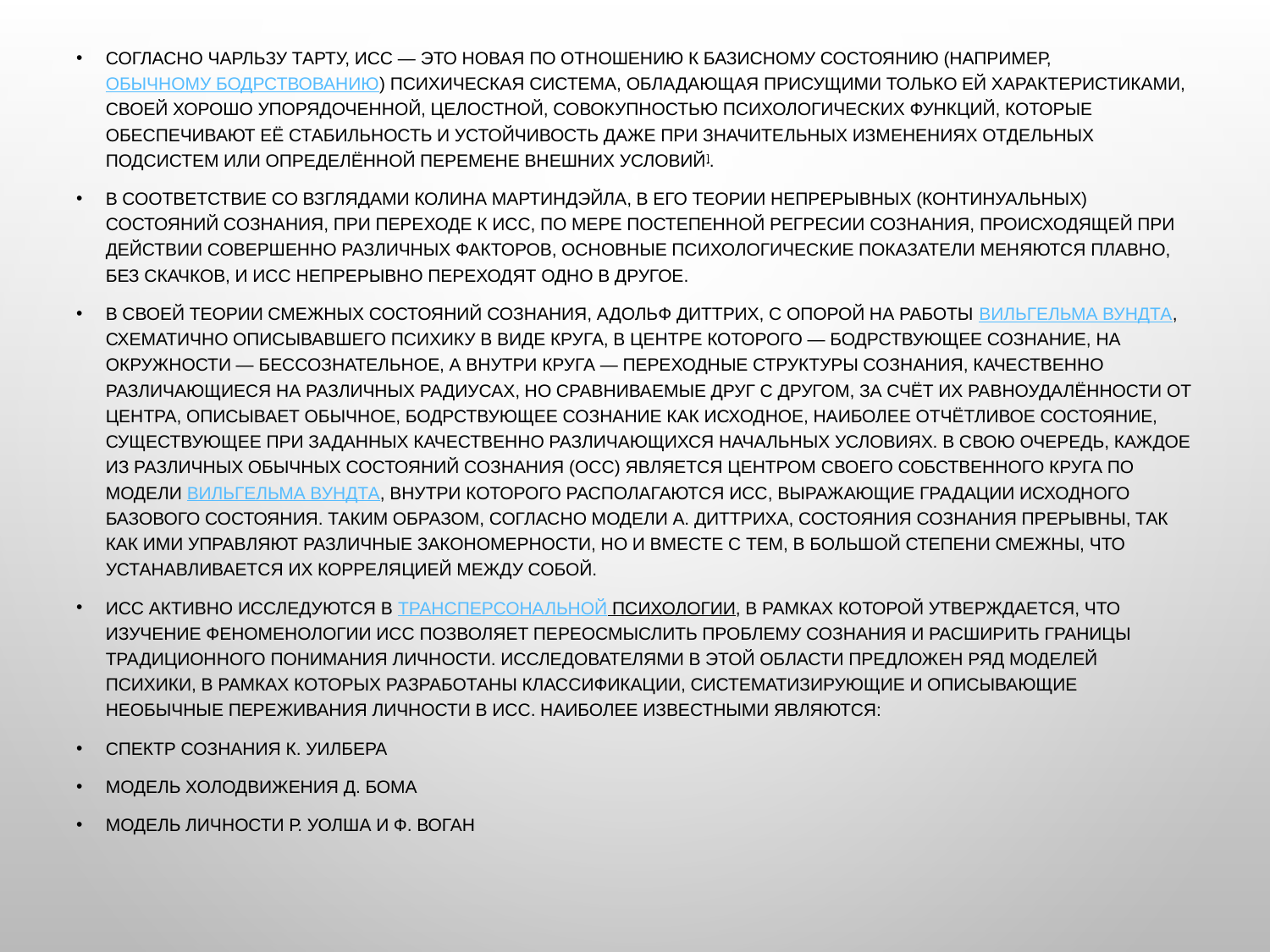

Согласно Чарльзу Тарту, ИСС — это новая по отношению к базисному состоянию (например, обычному бодрствованию) психическая система, обладающая присущими только ей характеристиками, своей хорошо упорядоченной, целостной, совокупностью психологических функций, которые обеспечивают её стабильность и устойчивость даже при значительных изменениях отдельных подсистем или определённой перемене внешних условий].
В соответствие со взглядами Колина Мартиндэйла, в его теории непрерывных (континуальных) состояний сознания, при переходе к ИСС, по мере постепенной регресии сознания, происходящей при действии совершенно различных факторов, основные психологические показатели меняются плавно, без скачков, и ИСС непрерывно переходят одно в другое.
В своей теории смежных состояний сознания, Адольф Диттрих, с опорой на работы Вильгельма Вундта, схематично описывавшего психику в виде круга, в центре которого — бодрствующее сознание, на окружности — бессознательное, а внутри круга — переходные структуры сознания, качественно различающиеся на различных радиусах, но сравниваемые друг с другом, за счёт их равноудалённости от центра, описывает обычное, бодрствующее сознание как исходное, наиболее отчётливое состояние, существующее при заданных качественно различающихся начальных условиях. В свою очередь, каждое из различных обычных состояний сознания (ОСС) является центром своего собственного круга по модели Вильгельма Вундта, внутри которого располагаются ИСС, выражающие градации исходного базового состояния. Таким образом, согласно модели А. Диттриха, состояния сознания прерывны, так как ими управляют различные закономерности, но и вместе с тем, в большой степени смежны, что устанавливается их корреляцией между собой.
ИСС активно исследуются в трансперсональной психологии, в рамках которой утверждается, что изучение феноменологии ИСС позволяет переосмыслить проблему сознания и расширить границы традиционного понимания личности. Исследователями в этой области предложен ряд моделей психики, в рамках которых разработаны классификации, систематизирующие и описывающие необычные переживания личности в ИСС. Наиболее известными являются:
Спектр сознания К. Уилбера
Модель холодвижения Д. Бома
Модель личности Р. Уолша и Ф. Воган